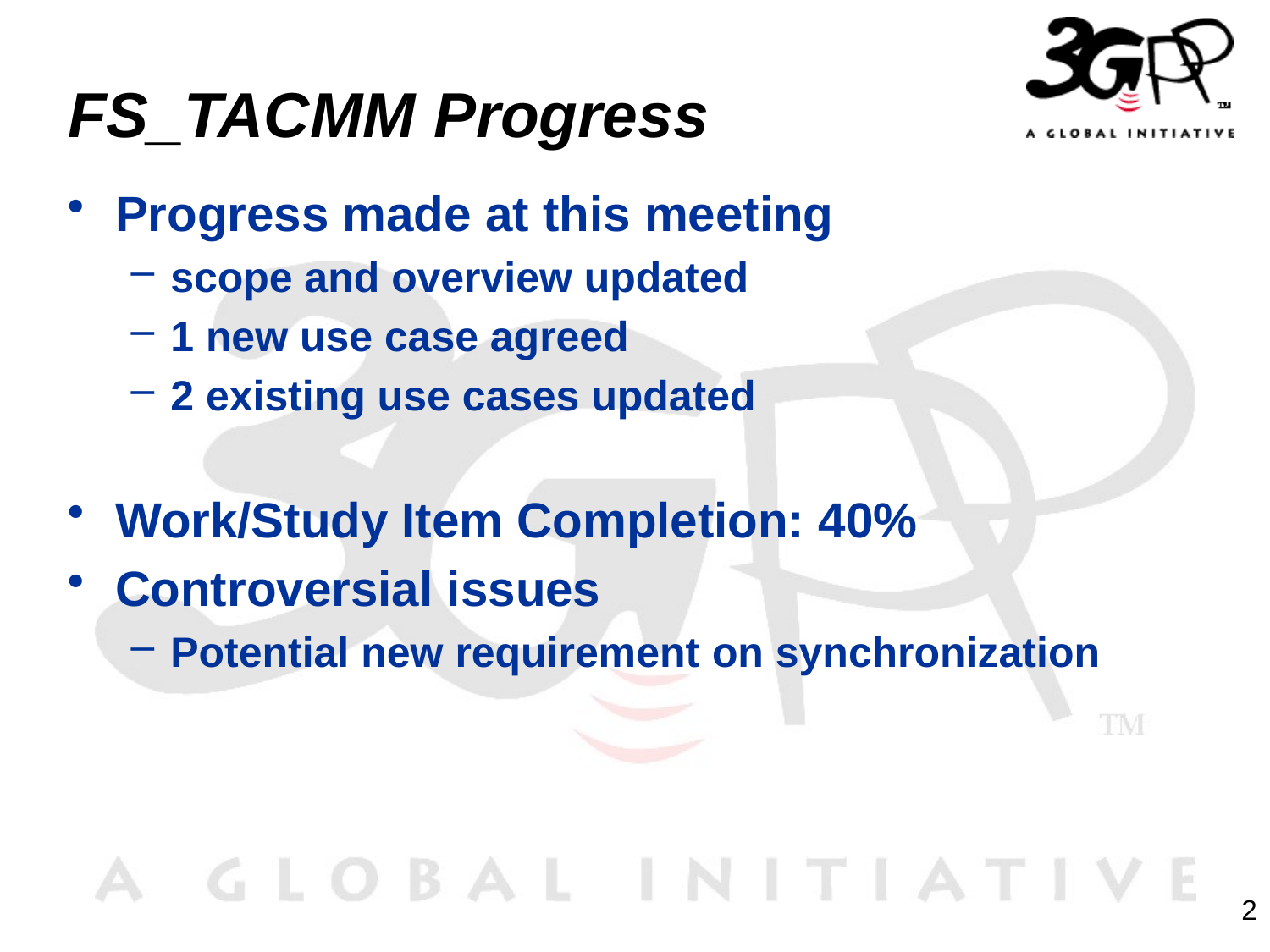

# FS_TACMM Progress
Progress made at this meeting
scope and overview updated
1 new use case agreed
2 existing use cases updated

Work/Study Item Completion: 40%
Controversial issues
Potential new requirement on synchronization
2